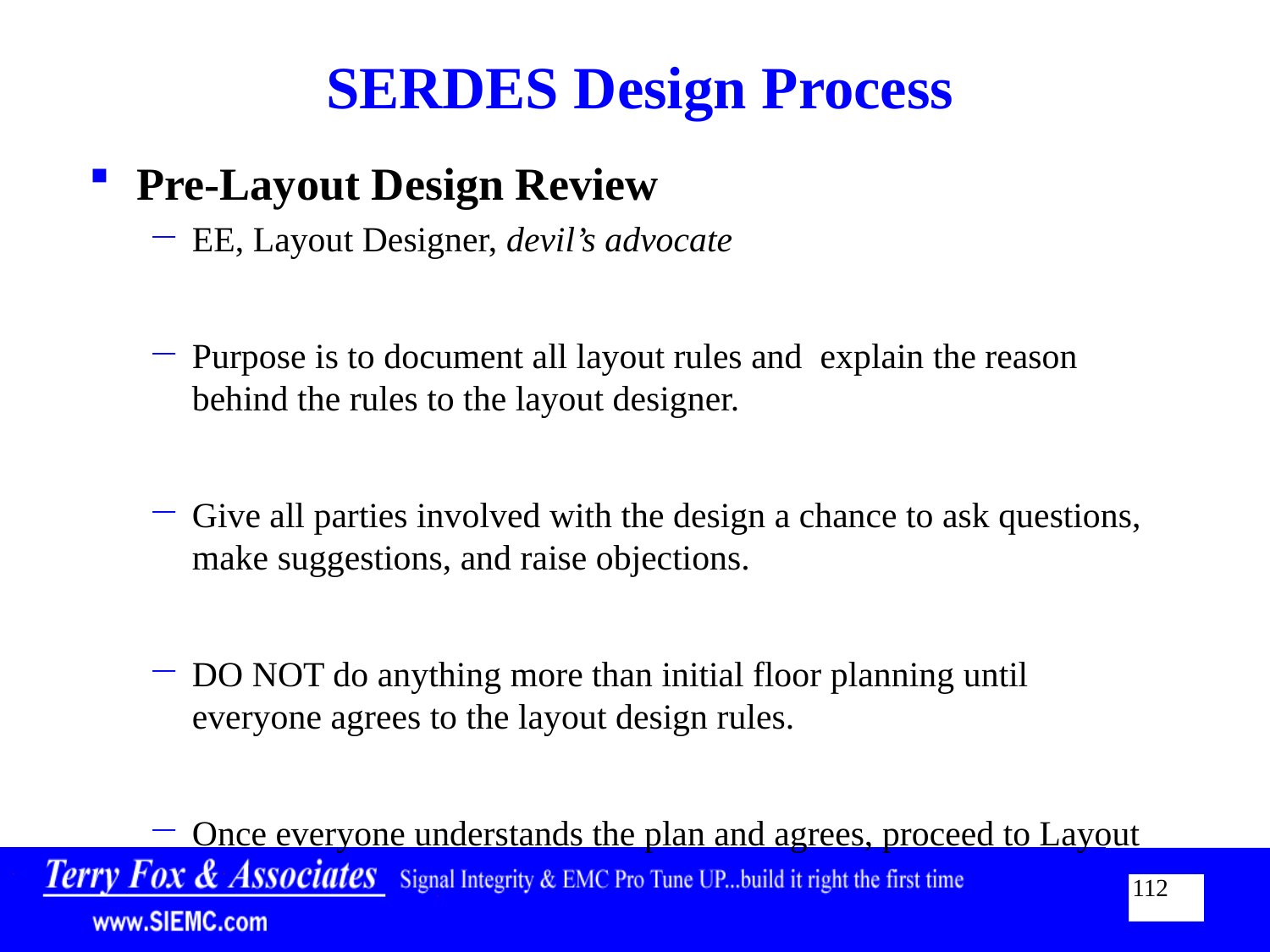

# SERDES Design Process
Pre-Layout Design Review
EE, Layout Designer, devil’s advocate

Purpose is to document all layout rules and  explain the reason behind the rules to the layout designer.

Give all parties involved with the design a chance to ask questions, make suggestions, and raise objections.

DO NOT do anything more than initial floor planning until everyone agrees to the layout design rules.

Once everyone understands the plan and agrees, proceed to Layout

112